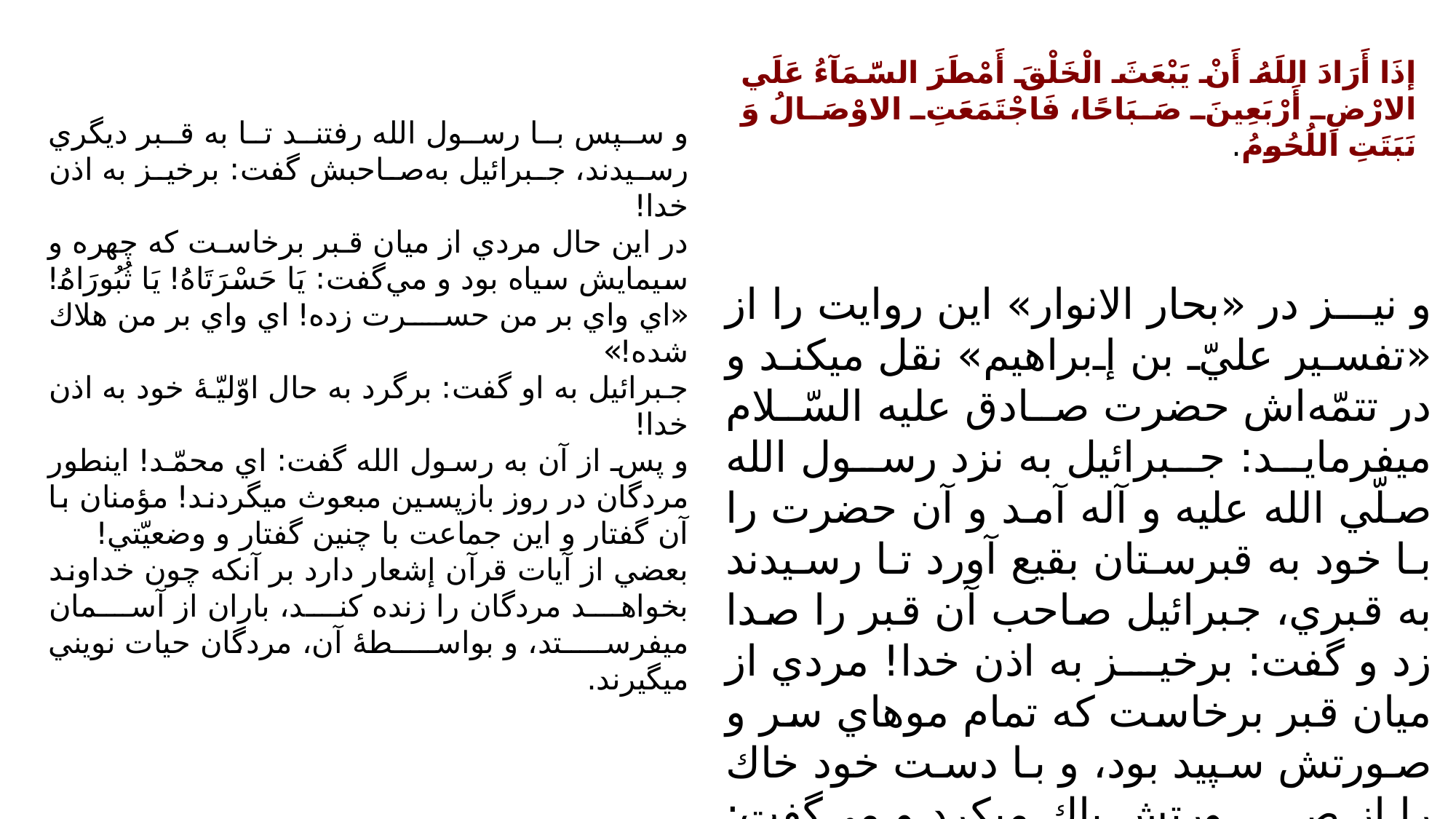

إذَا أَرَادَ اللَهُ أَنْ يَبْعَثَ الْخَلْقَ أَمْطَرَ السَّمَآءُ عَلَي‌ الارْضِ أَرْبَعِينَ صَبَاحًا، فَاجْتَمَعَتِ الاوْصَالُ وَ نَبَتَتِ اللُحُومُ.
و سپس‌ با رسول‌ الله‌ رفتند تا به‌ قبر ديگري‌ رسيدند، جبرائيل‌ به‌صاحبش‌ گفت‌: برخيز به‌ اذن‌ خدا!
در اين‌ حال‌ مردي‌ از ميان‌ قبر برخاست‌ كه‌ چهره‌ و سيمايش‌ سياه‌ بود و مي‌گفت‌: يَا حَسْرَتَاهُ! يَا ثُبُورَاهُ! «اي‌ واي‌ بر من‌ حسرت‌ زده‌! اي‌ واي‌ بر من‌ هلاك‌ شده‌!»
جبرائيل‌ به‌ او گفت‌: برگرد به‌ حال‌ اوّليّۀ خود به‌ اذن‌ خدا!
و پس‌ از آن‌ به‌ رسول‌ الله‌ گفت‌: اي‌ محمّد! اينطور مردگان‌ در روز بازپسين‌ مبعوث‌ ميگردند! مؤمنان‌ با آن‌ گفتار و اين‌ جماعت‌ با چنين‌ گفتار و وضعيّتي‌!
بعضي‌ از آيات‌ قرآن‌ إشعار دارد بر آنكه‌ چون‌ خداوند بخواهد مردگان‌ را زنده‌ كند، باران‌ از آسمان‌ ميفرستد، و بواسطۀ آن‌، مردگان‌ حيات‌ نويني‌ ميگيرند.

و نيز در «بحار الانوار» اين‌ روايت‌ را از «تفسير عليّ بن‌ إبراهيم‌» نقل‌ ميكند و در تتمّه‌اش‌ حضرت‌ صادق‌ عليه‌ السّلام‌ ميفرمايد: جبرائيل‌ به‌ نزد رسول‌ الله‌ صلّي‌ الله‌ عليه‌ و آله‌ آمد و آن‌ حضرت‌ را با خود به‌ قبرستان‌ بقيع‌ آورد تا رسيدند به‌ قبري‌، جبرائيل‌ صاحب‌ آن‌ قبر را صدا زد و گفت‌: برخيز به‌ اذن‌ خدا! مردي‌ از ميان‌ قبر برخاست‌ كه‌ تمام‌ موهاي‌ سر و صورتش‌ سپيد بود، و با دست‌ خود خاك‌ را از صورتش‌ پاك‌ ميكرد و مي‌گفت‌: الْحَمْدُ لِلَّهِ وَ اللَهُ أَكْبَر. جبرائيل‌ به‌ او گفت‌: برگرد در ميان‌ قبر به‌ اذن‌ خدا!